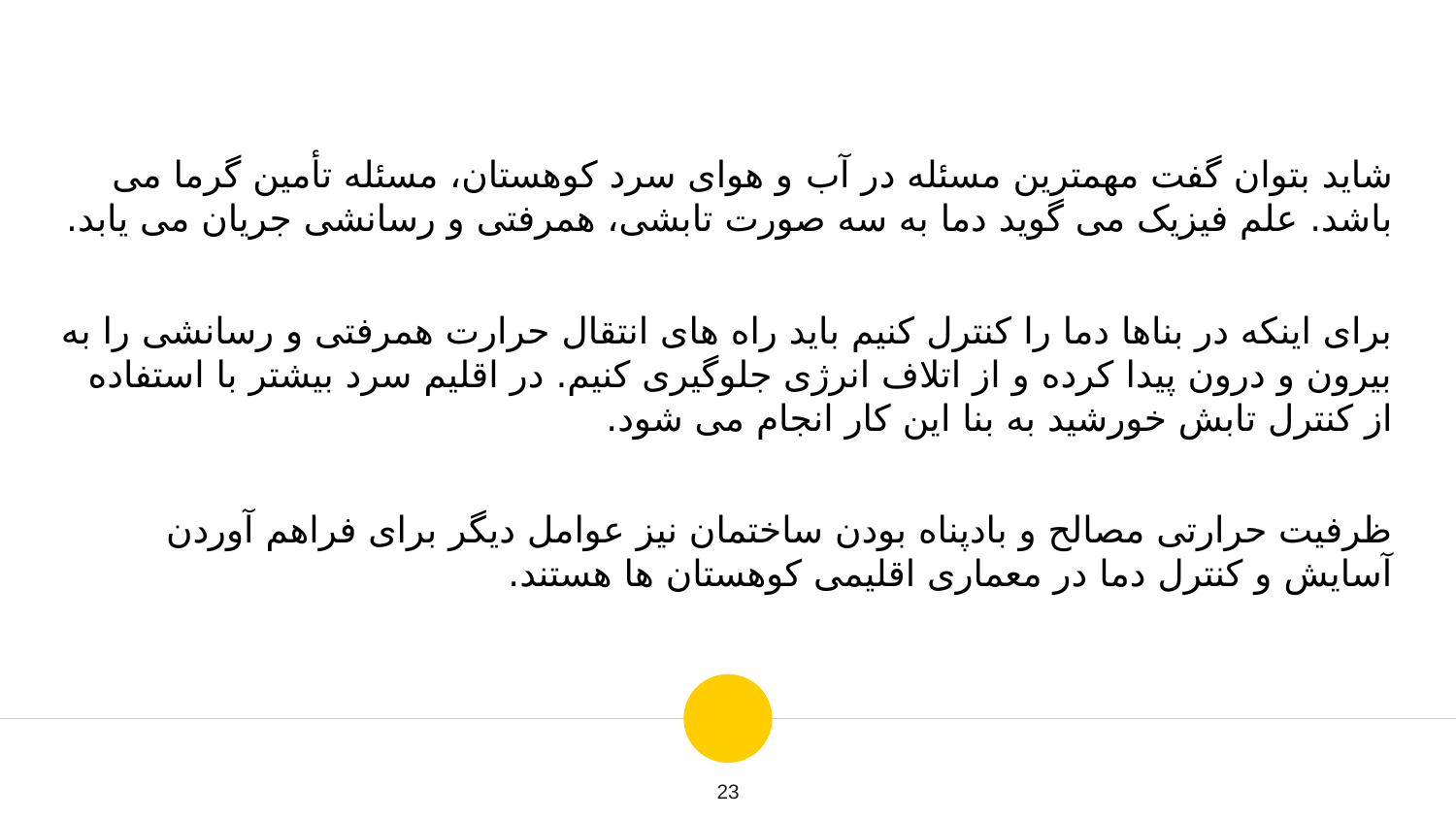

شاید بتوان گفت مهمترین مسئله در آب‌ و هوای سرد کوهستان، مسئله تأمین گرما می باشد. علم فیزیک می گوید دما به سه صورت تابشی، همرفتی و رسانشی جریان می یابد.

برای اینکه در بناها دما را کنترل کنیم باید راه های انتقال حرارت همرفتی و رسانشی را به بیرون و درون پیدا کرده و از اتلاف انرژی جلوگیری کنیم. در اقلیم سرد بیشتر با استفاده از کنترل تابش خورشید به بنا این کار انجام می شود.

ظرفیت حرارتی مصالح و بادپناه بودن ساختمان نیز عوامل دیگر برای فراهم آوردن آسایش و کنترل دما در معماری اقلیمی کوهستان ها هستند.

23